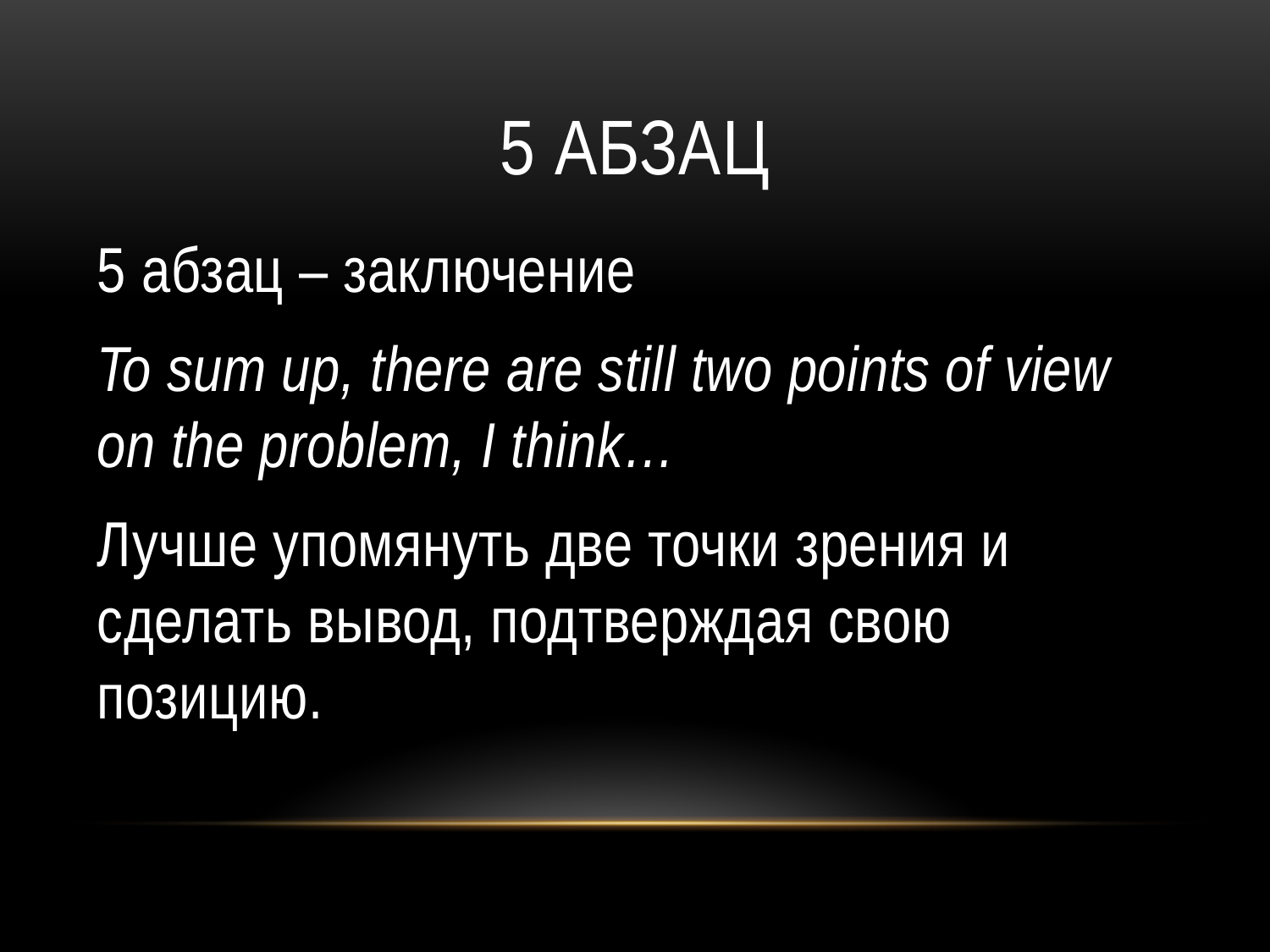

# 5 абзац
5 абзац – заключение
To sum up, there are still two points of view on the problem, I think…
Лучше упомянуть две точки зрения и сделать вывод, подтверждая свою позицию.